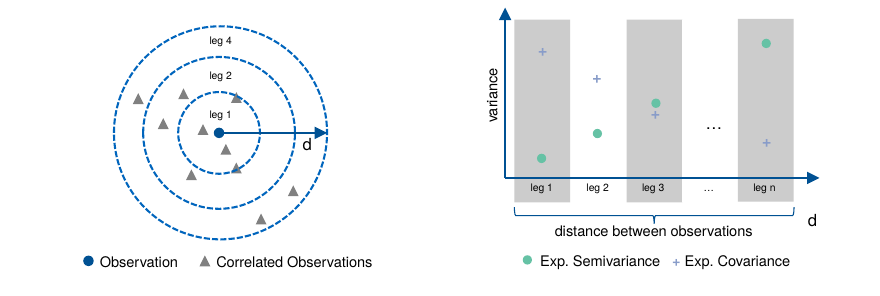

variance
+

+

+

…
+

leg 1
leg 2
leg 3
…
leg n
d
distance between observations
     Exp. Semivariance   + Exp. Covariance

leg 4

leg 2

leg 1

d

     Observation
     Correlated Observations